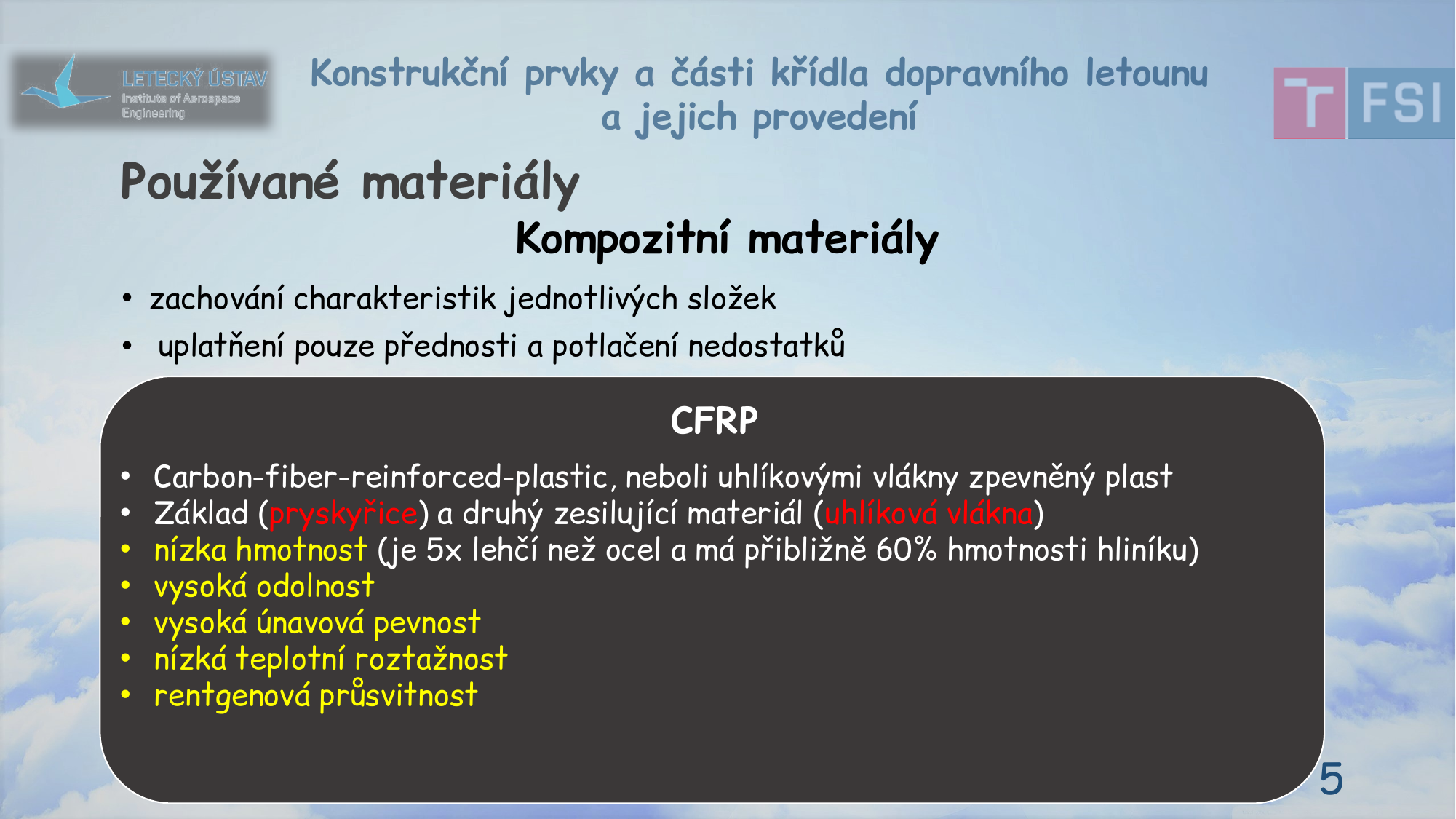

Používané materiály
Kompozitní materiály
zachování charakteristik jednotlivých složek
 uplatňení pouze přednosti a potlačení nedostatků

CFRP
Carbon-fiber-reinforced-plastic, neboli uhlíkovými vlákny zpevněný plast
Základ (pryskyřice) a druhý zesilující materiál (uhlíková vlákna)
nízka hmotnost (je 5x lehčí než ocel a má přibližně 60% hmotnosti hliníku)
vysoká odolnost
vysoká únavová pevnost
nízká teplotní roztažnost
rentgenová průsvitnost
5